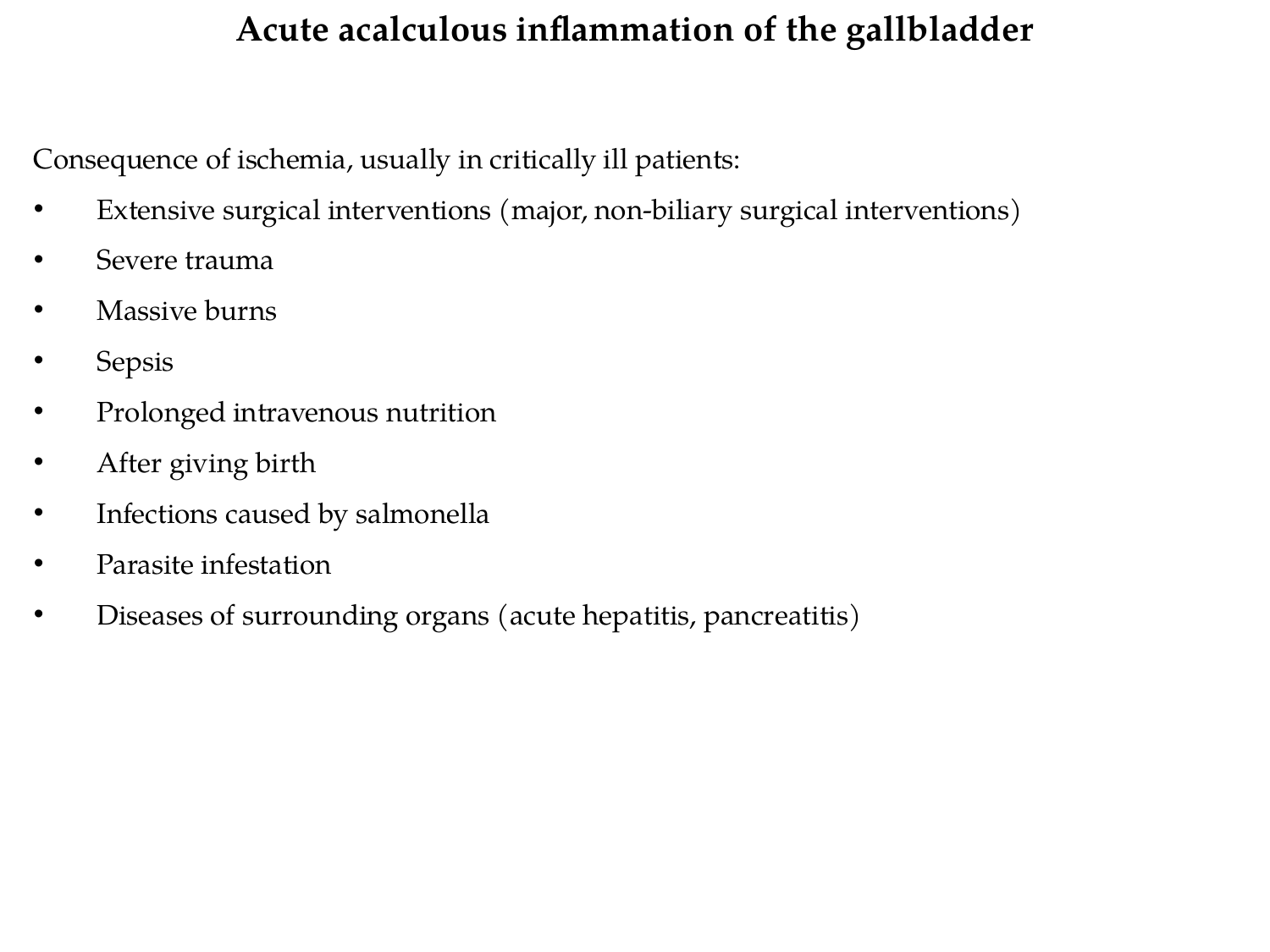

Acute acalculous inflammation of the gallbladder
Consequence of ischemia, usually in critically ill patients:
Extensive surgical interventions (major, non-biliary surgical interventions)
Severe trauma
Massive burns
Sepsis
Prolonged intravenous nutrition
After giving birth
Infections caused by salmonella
Parasite infestation
Diseases of surrounding organs (acute hepatitis, pancreatitis)